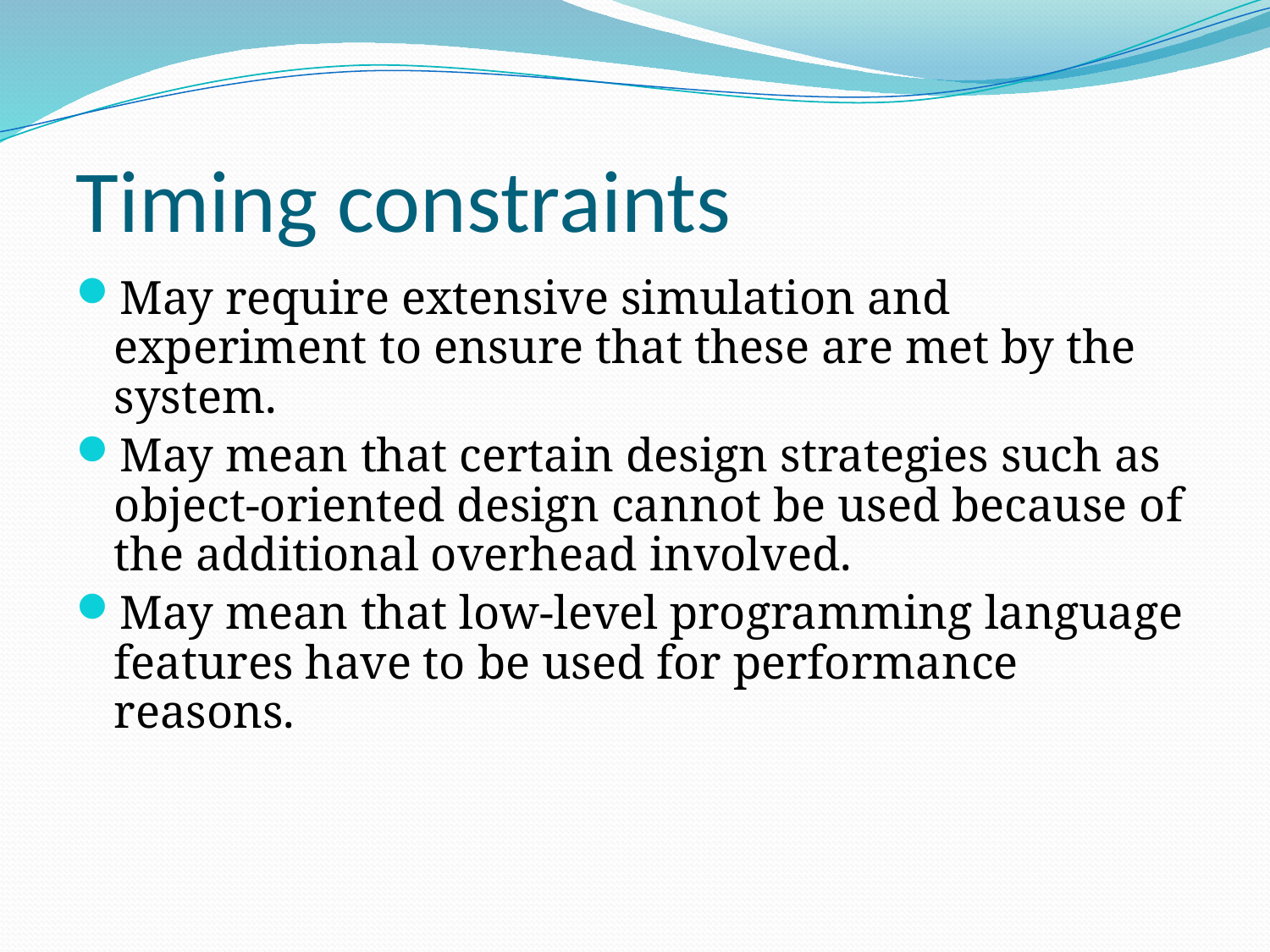

# Timing constraints
May require extensive simulation and experiment to ensure that these are met by the system.
May mean that certain design strategies such as object-oriented design cannot be used because of the additional overhead involved.
May mean that low-level programming language features have to be used for performance reasons.